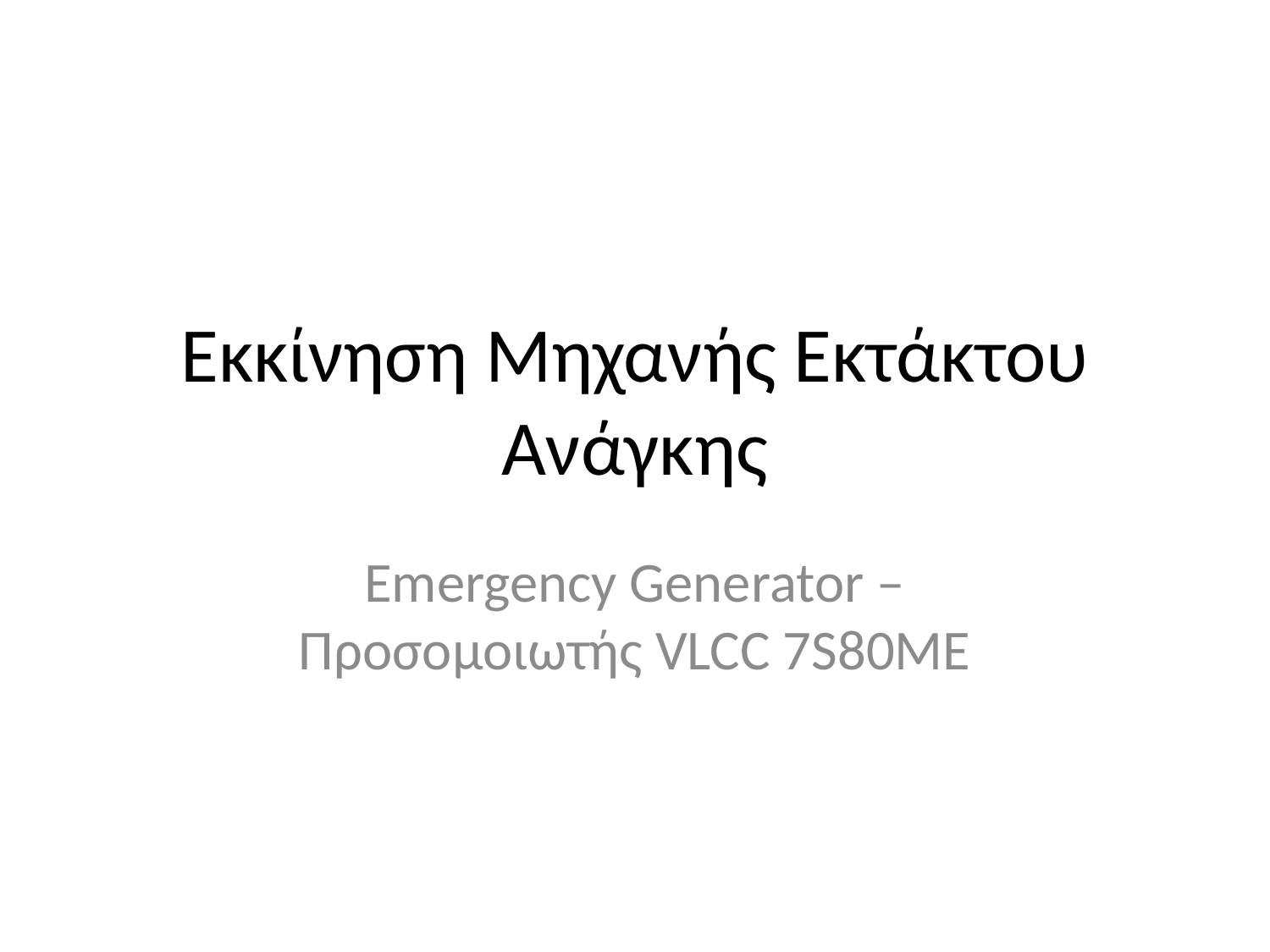

# Εκκίνηση Μηχανής Εκτάκτου Ανάγκης
Emergency Generator – Προσομοιωτής VLCC 7S80ME